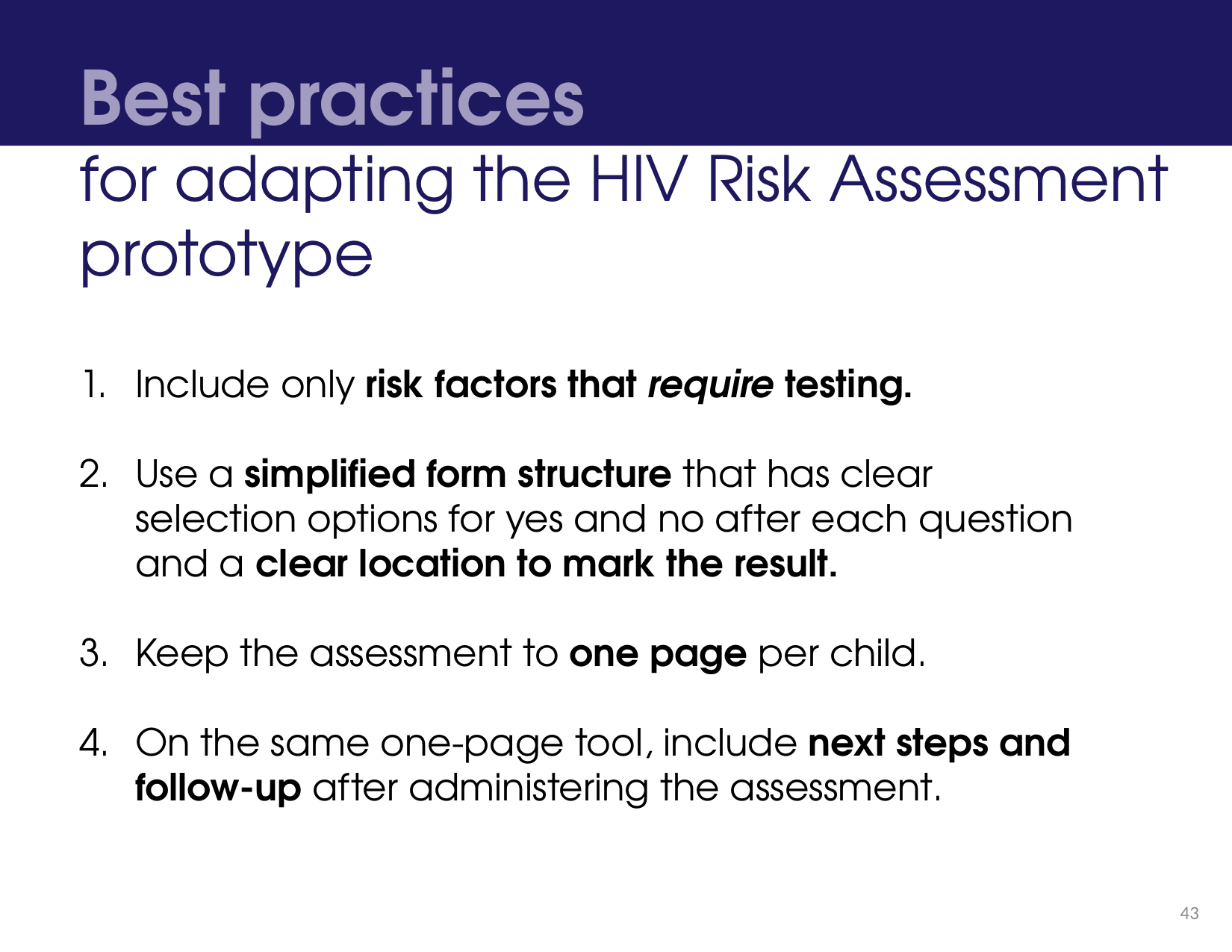

# Best practices
for adapting the HIV Risk Assessment prototype
Include only risk factors that require testing.

Use a simplified form structure that has clear selection options for yes and no after each question and a clear location to mark the result.

Keep the assessment to one page per child.

On the same one-page tool, include next steps and follow-up after administering the assessment.
43